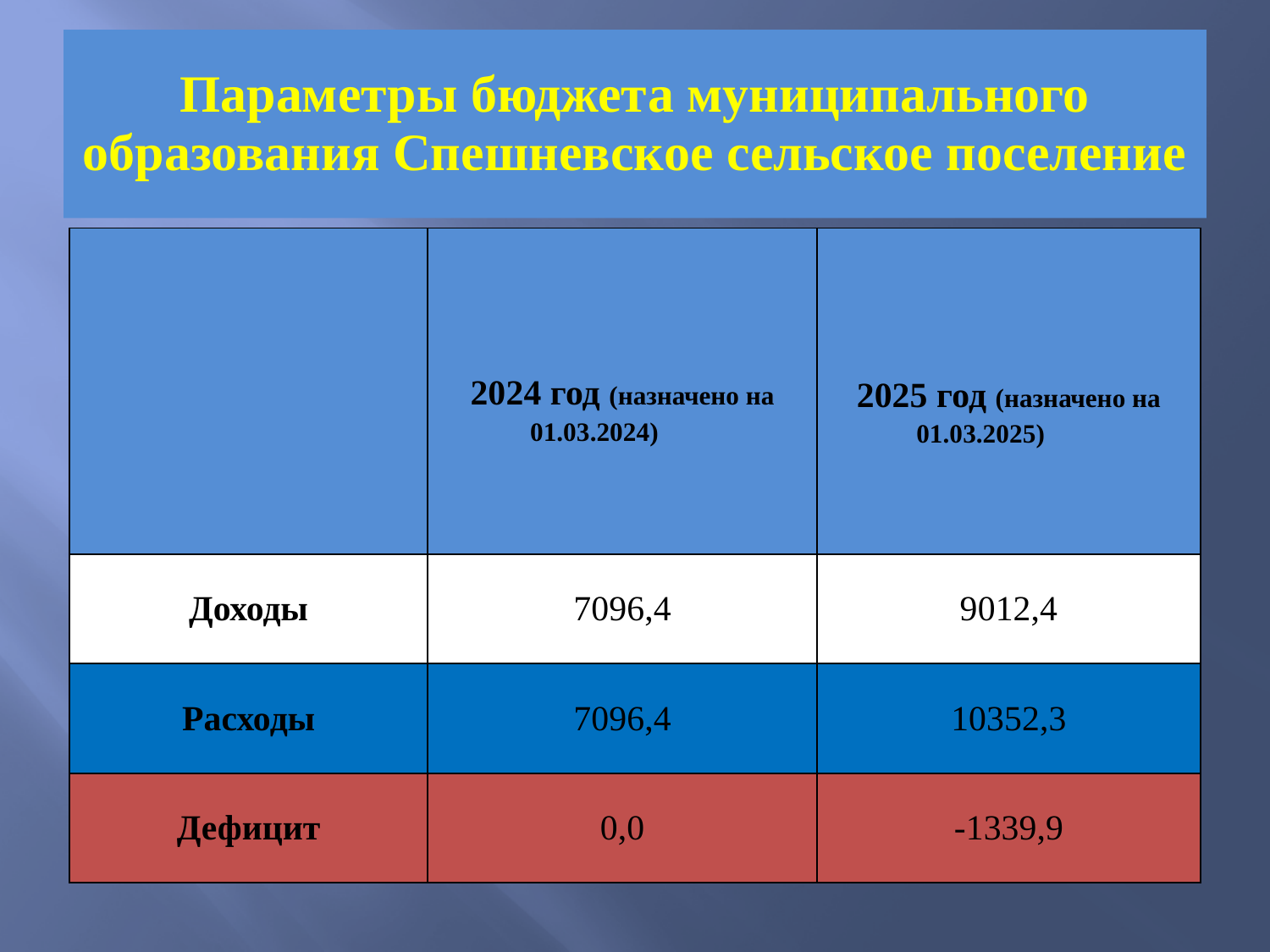

# Параметры бюджета муниципального образования Спешневское сельское поселение
|  | 2024 год (назначено на 01.03.2024) | 2025 год (назначено на 01.03.2025) |
| --- | --- | --- |
| Доходы | 7096,4 | 9012,4 |
| Расходы | 7096,4 | 10352,3 |
| Дефицит | 0,0 | -1339,9 |